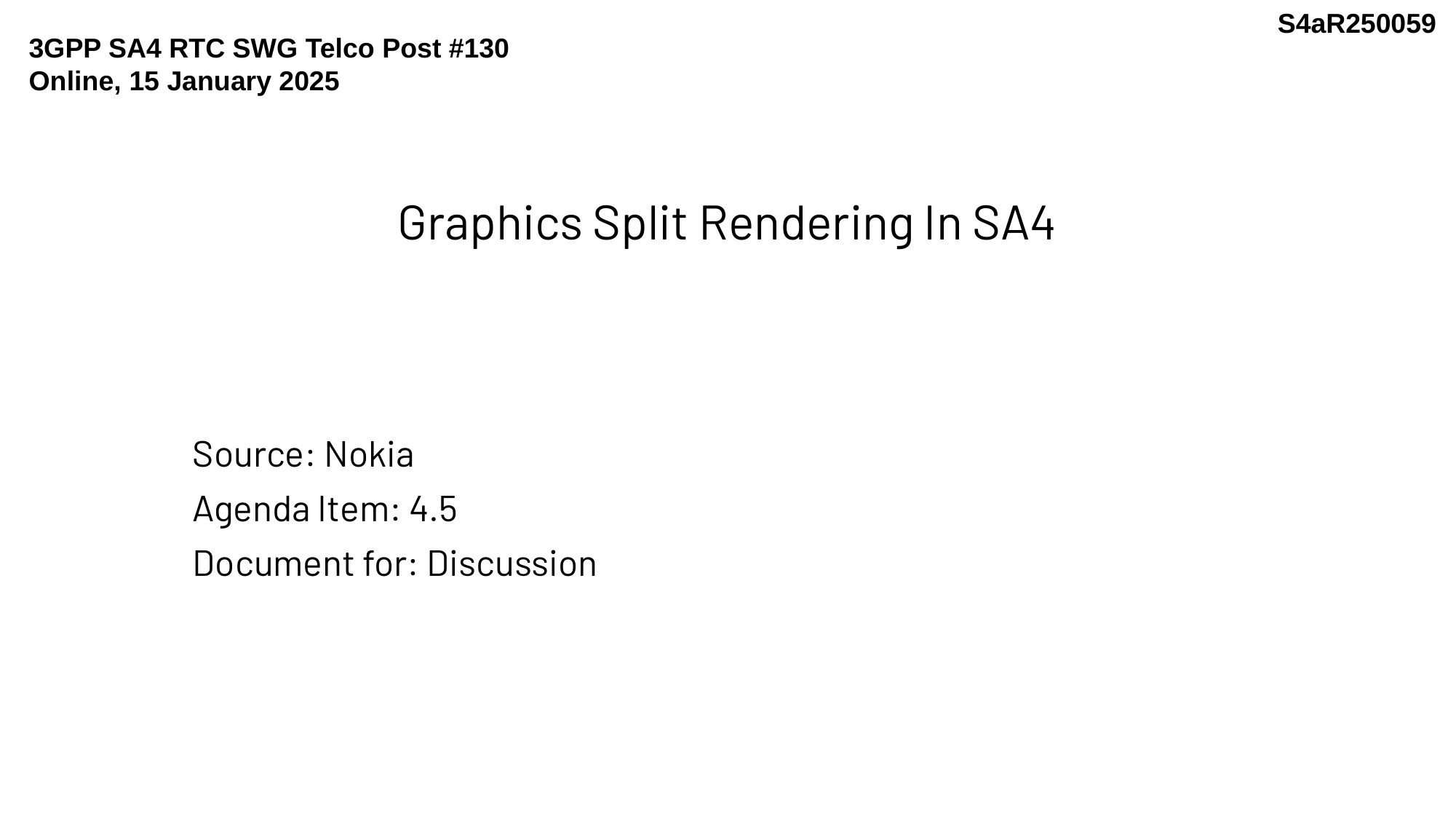

3GPP SA4 RTC SWG Telco Post #130
Online, 15 January 2025
# Graphics Split Rendering In SA4
Source: Nokia
Agenda Item: 4.5
Document for: Discussion